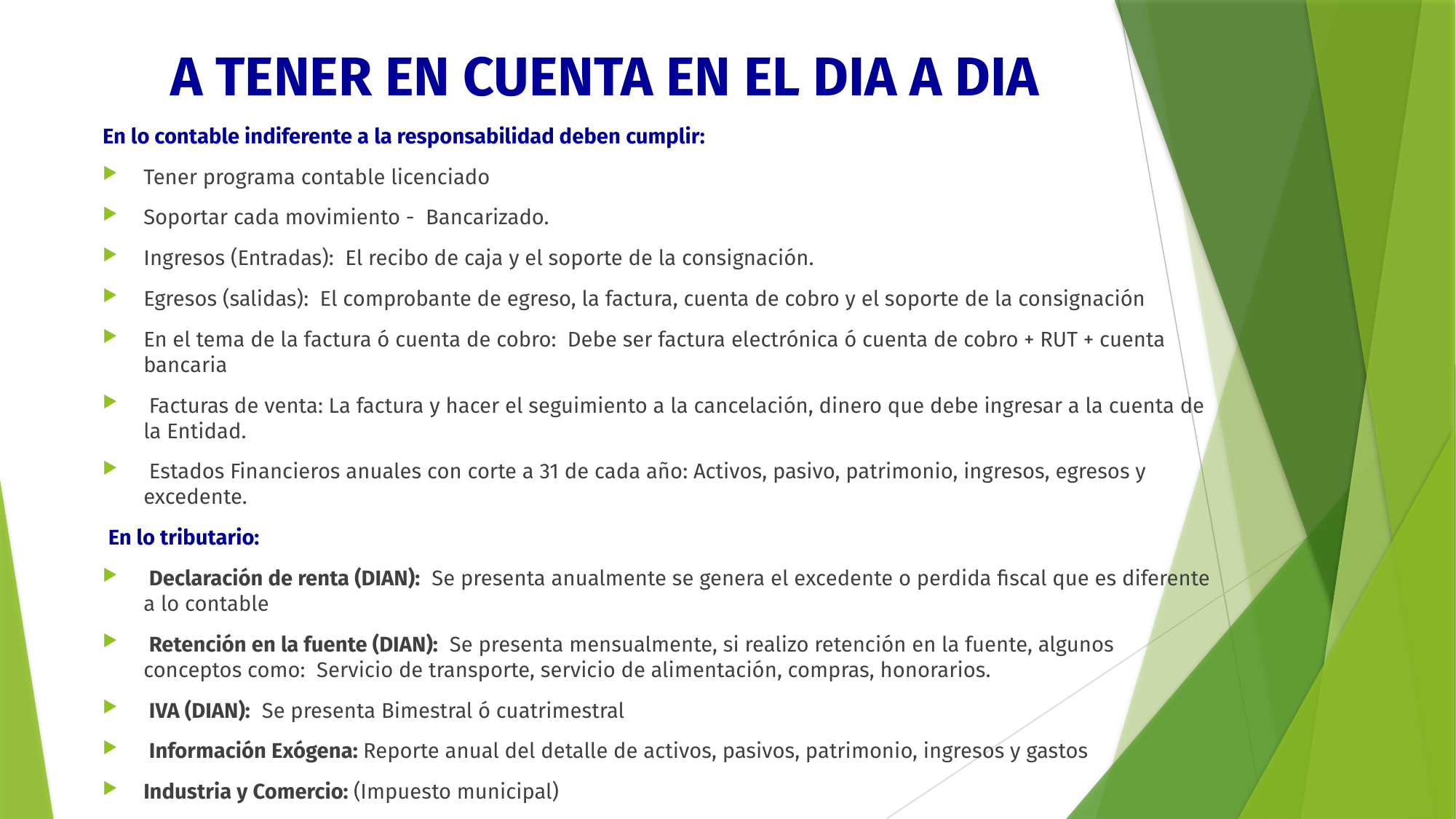

# A TENER EN CUENTA EN EL DIA A DIA
En lo contable indiferente a la responsabilidad deben cumplir:
Tener programa contable licenciado
Soportar cada movimiento -  Bancarizado.
Ingresos (Entradas):  El recibo de caja y el soporte de la consignación.
Egresos (salidas):  El comprobante de egreso, la factura, cuenta de cobro y el soporte de la consignación
En el tema de la factura ó cuenta de cobro:  Debe ser factura electrónica ó cuenta de cobro + RUT + cuenta bancaria
 Facturas de venta: La factura y hacer el seguimiento a la cancelación, dinero que debe ingresar a la cuenta de la Entidad.
 Estados Financieros anuales con corte a 31 de cada año: Activos, pasivo, patrimonio, ingresos, egresos y excedente.
 En lo tributario:
 Declaración de renta (DIAN):  Se presenta anualmente se genera el excedente o perdida fiscal que es diferente a lo contable
 Retención en la fuente (DIAN):  Se presenta mensualmente, si realizo retención en la fuente, algunos conceptos como:  Servicio de transporte, servicio de alimentación, compras, honorarios.
 IVA (DIAN):  Se presenta Bimestral ó cuatrimestral
 Información Exógena: Reporte anual del detalle de activos, pasivos, patrimonio, ingresos y gastos
Industria y Comercio: (Impuesto municipal)